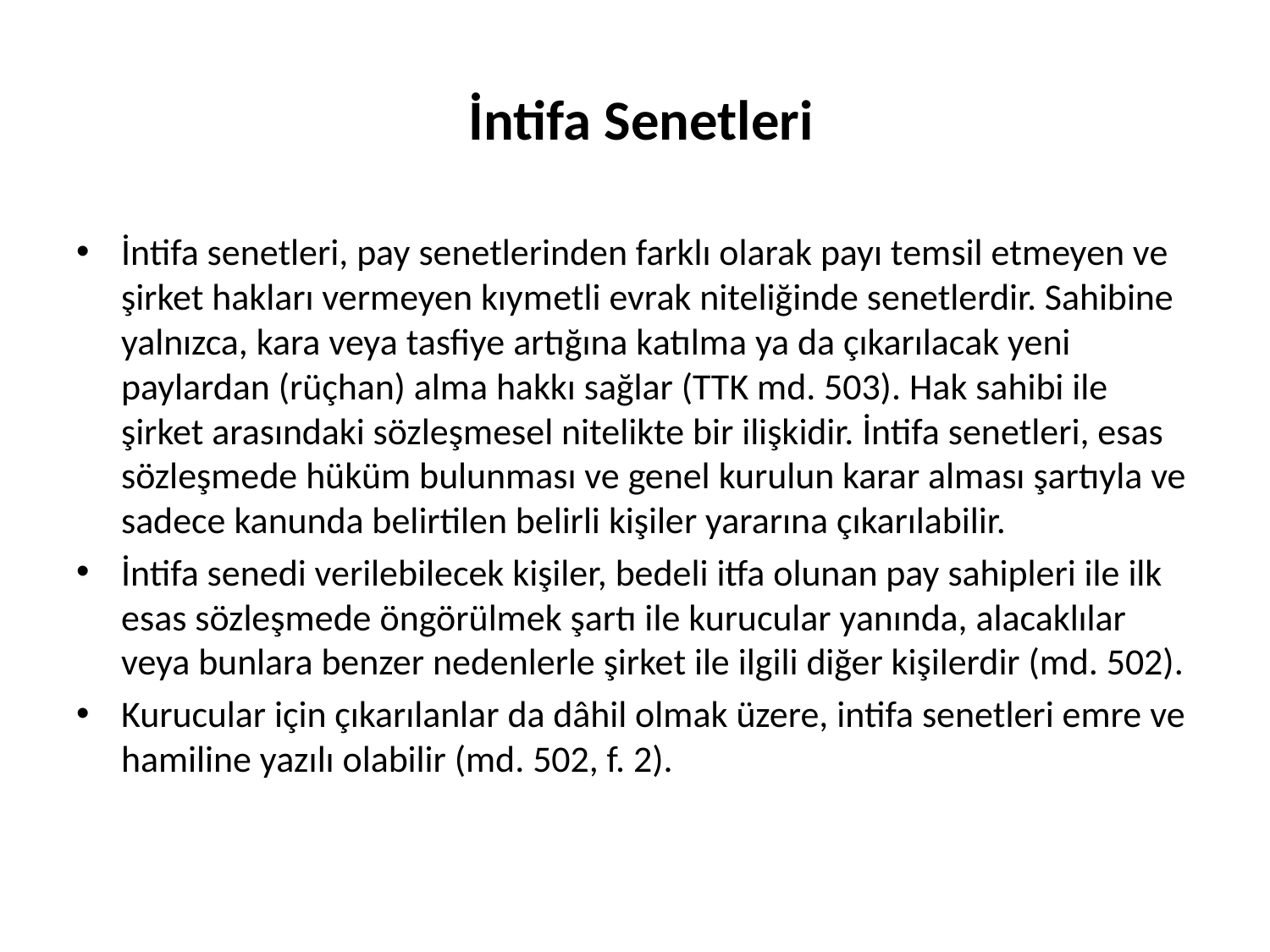

# İntifa Senetleri
İntifa senetleri, pay senetlerinden farklı olarak payı temsil etmeyen ve şirket hakları vermeyen kıymetli evrak niteliğinde senetlerdir. Sahibine yalnızca, kara veya tasfiye artığına katılma ya da çıkarılacak yeni paylardan (rüçhan) alma hakkı sağlar (TTK md. 503). Hak sahibi ile şirket arasındaki sözleşmesel nitelikte bir ilişkidir. İntifa senetleri, esas sözleşmede hüküm bulunması ve genel kurulun karar alması şartıyla ve sadece kanunda belirtilen belirli kişiler yararına çıkarılabilir.
İntifa senedi verilebilecek kişiler, bedeli itfa olunan pay sahipleri ile ilk esas sözleşmede öngörülmek şartı ile kurucular yanında, alacaklılar veya bunlara benzer nedenlerle şirket ile ilgili diğer kişilerdir (md. 502).
Kurucular için çıkarılanlar da dâhil olmak üzere, intifa senetleri emre ve hamiline yazılı olabilir (md. 502, f. 2).